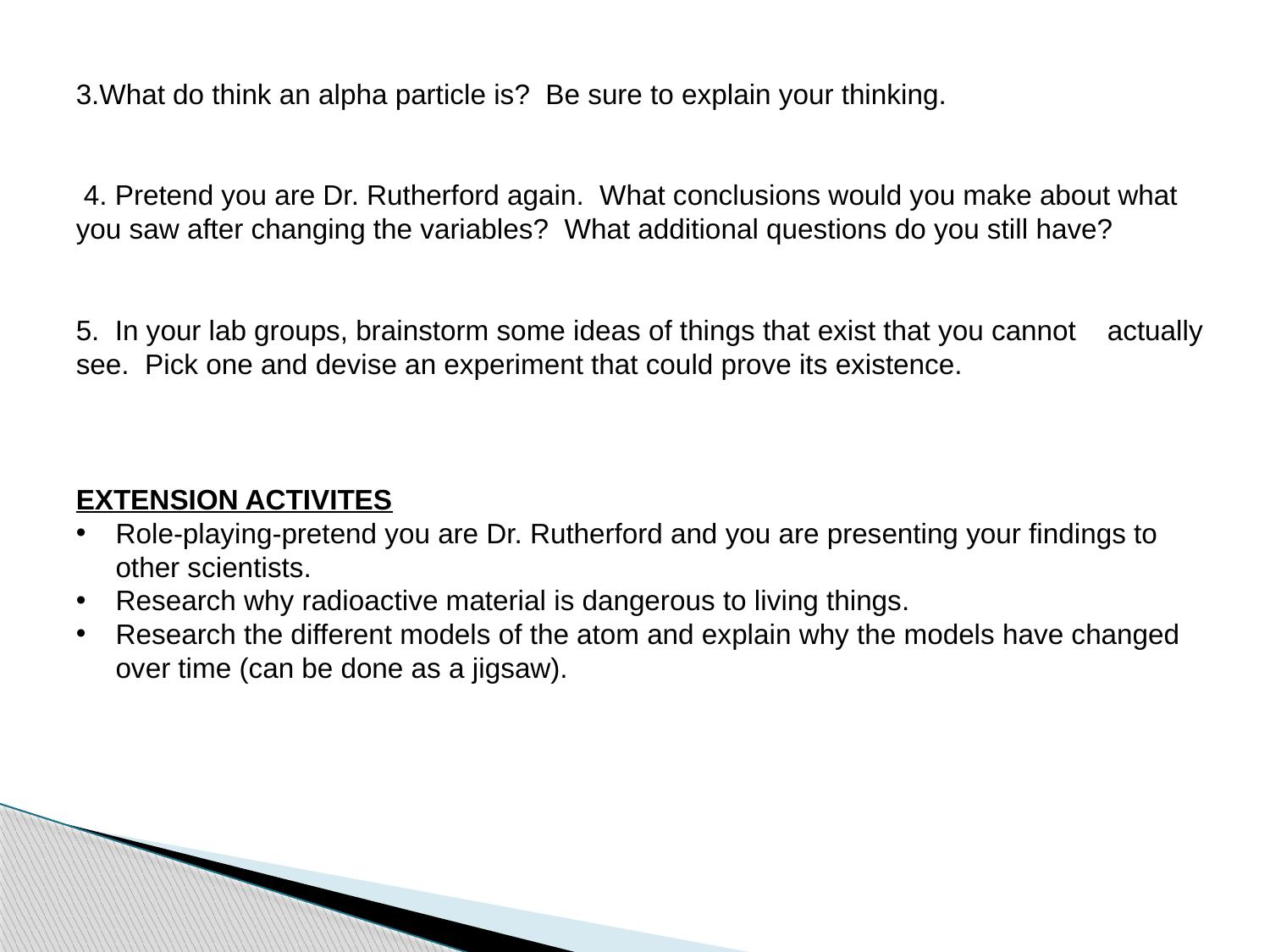

3.What do think an alpha particle is?  Be sure to explain your thinking.

 4. Pretend you are Dr. Rutherford again.  What conclusions would you make about what you saw after changing the variables?  What additional questions do you still have?

5.  In your lab groups, brainstorm some ideas of things that exist that you cannot    actually see.  Pick one and devise an experiment that could prove its existence.

EXTENSION ACTIVITES
Role-playing-pretend you are Dr. Rutherford and you are presenting your findings to other scientists.
Research why radioactive material is dangerous to living things.
Research the different models of the atom and explain why the models have changed over time (can be done as a jigsaw).